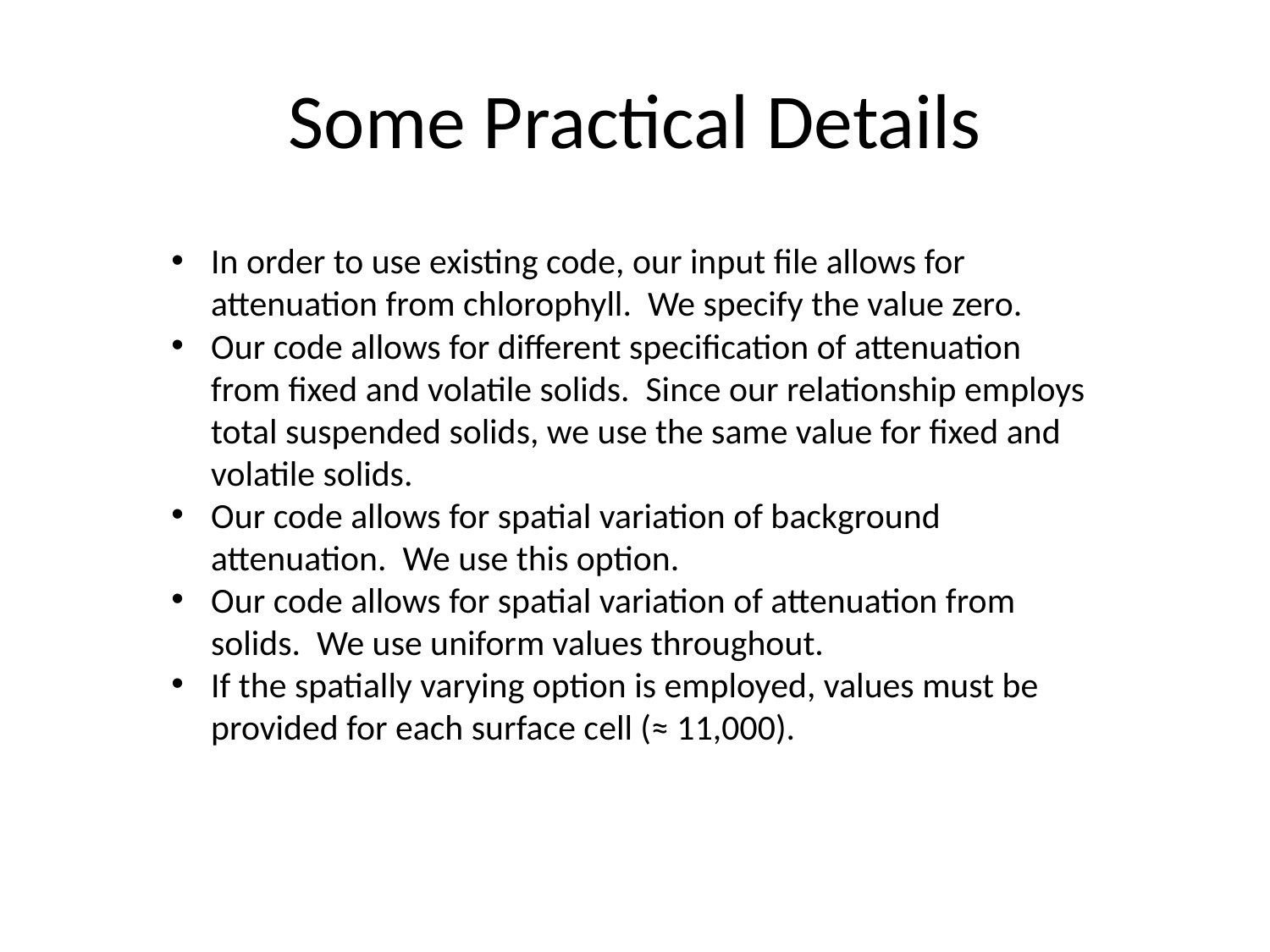

# Some Practical Details
In order to use existing code, our input file allows for attenuation from chlorophyll.  We specify the value zero.
Our code allows for different specification of attenuation from fixed and volatile solids.  Since our relationship employs total suspended solids, we use the same value for fixed and volatile solids.
Our code allows for spatial variation of background attenuation.  We use this option.
Our code allows for spatial variation of attenuation from solids.  We use uniform values throughout.
If the spatially varying option is employed, values must be provided for each surface cell (≈ 11,000).